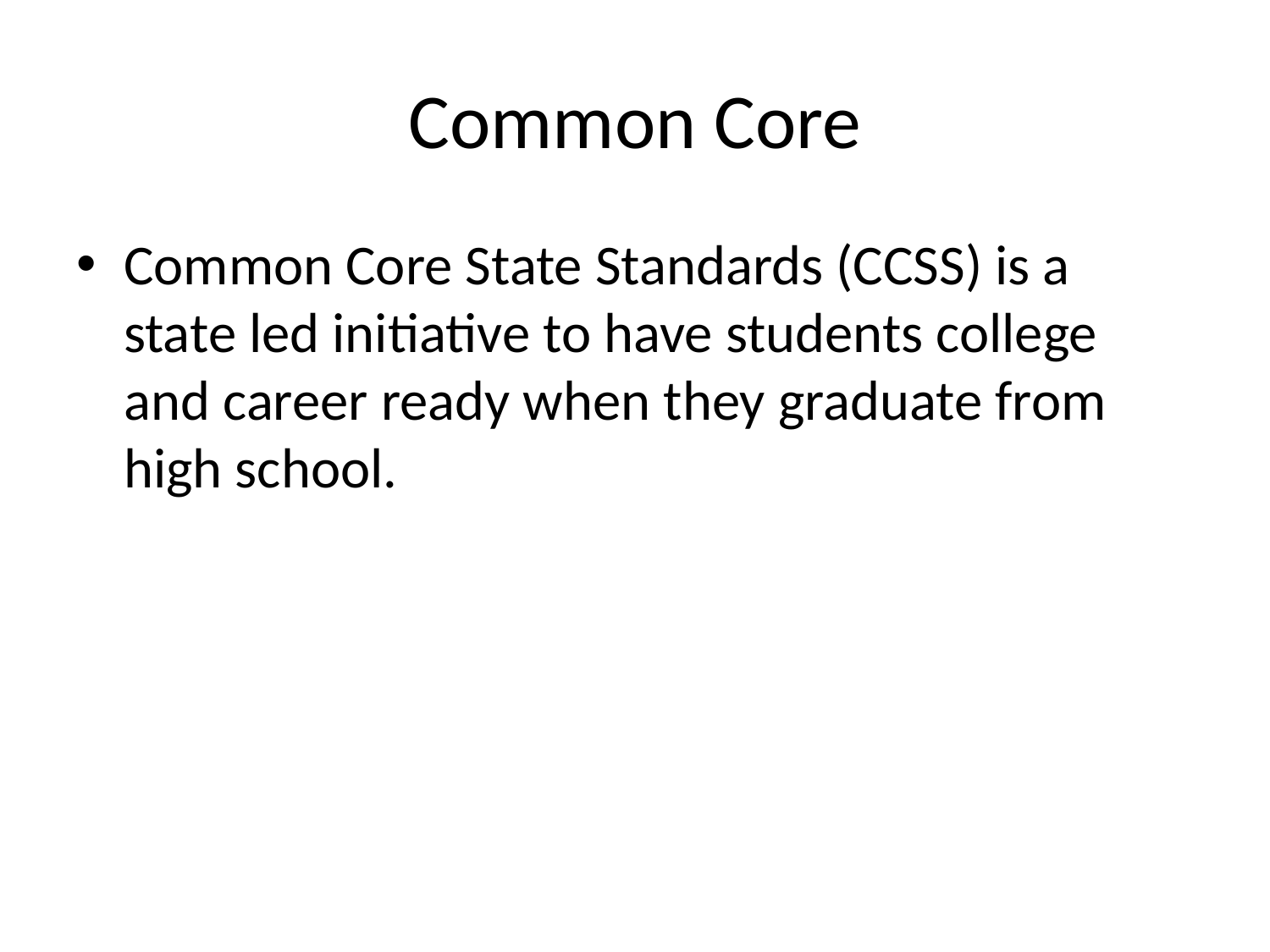

# Common Core
Common Core State Standards (CCSS) is a state led initiative to have students college and career ready when they graduate from high school.